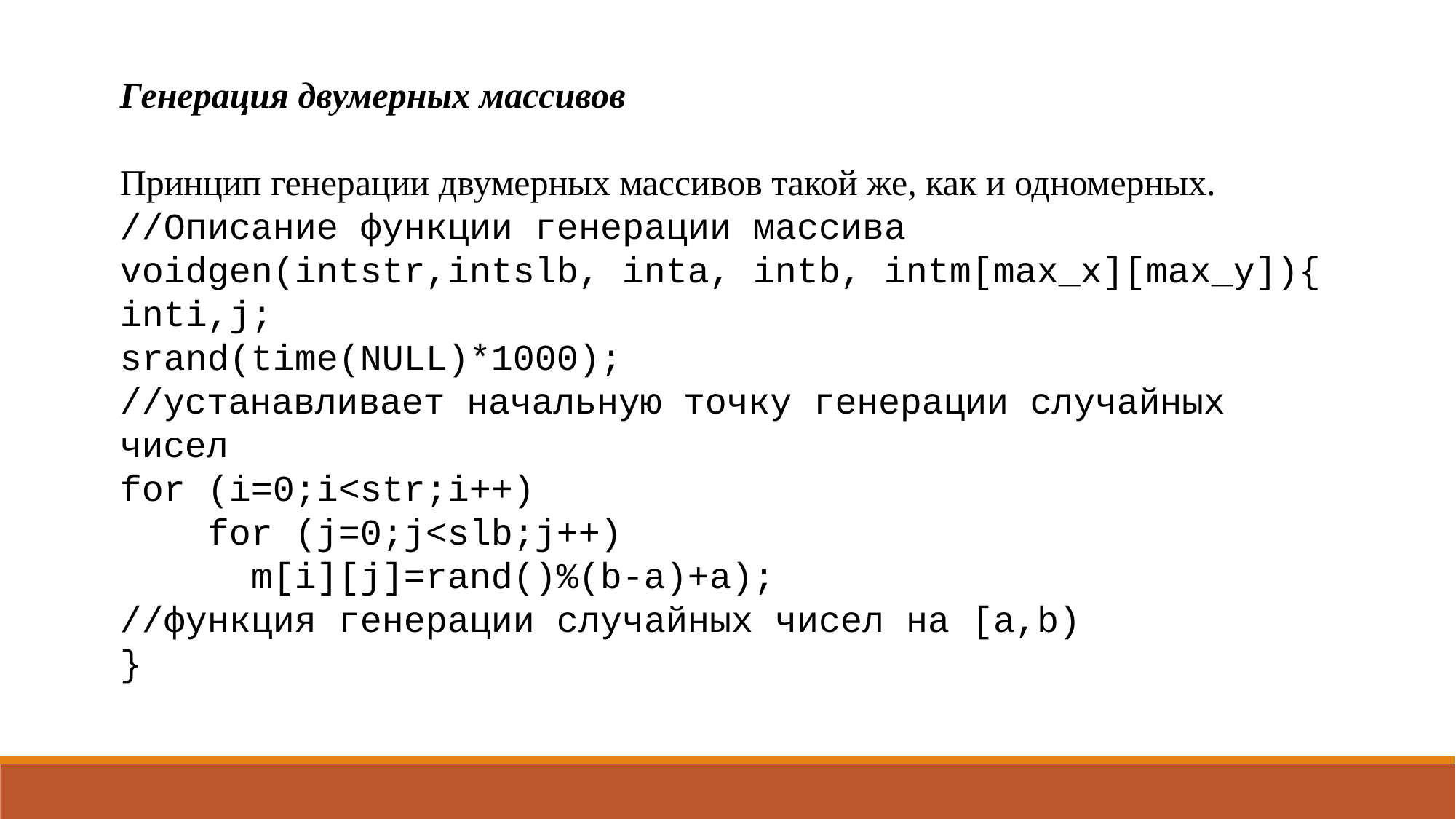

Генерация двумерных массивов

Принцип генерации двумерных массивов такой же, как и одномерных.
//Описание функции генерации массива
voidgen(intstr,intslb, inta, intb, intm[max_x][max_y]){
inti,j;
srand(time(NULL)*1000);
//устанавливает начальную точку генерации случайных чисел
for (i=0;i<str;i++)
    for (j=0;j<slb;j++)
      m[i][j]=rand()%(b-a)+a);
//функция генерации случайных чисел на [a,b)
}